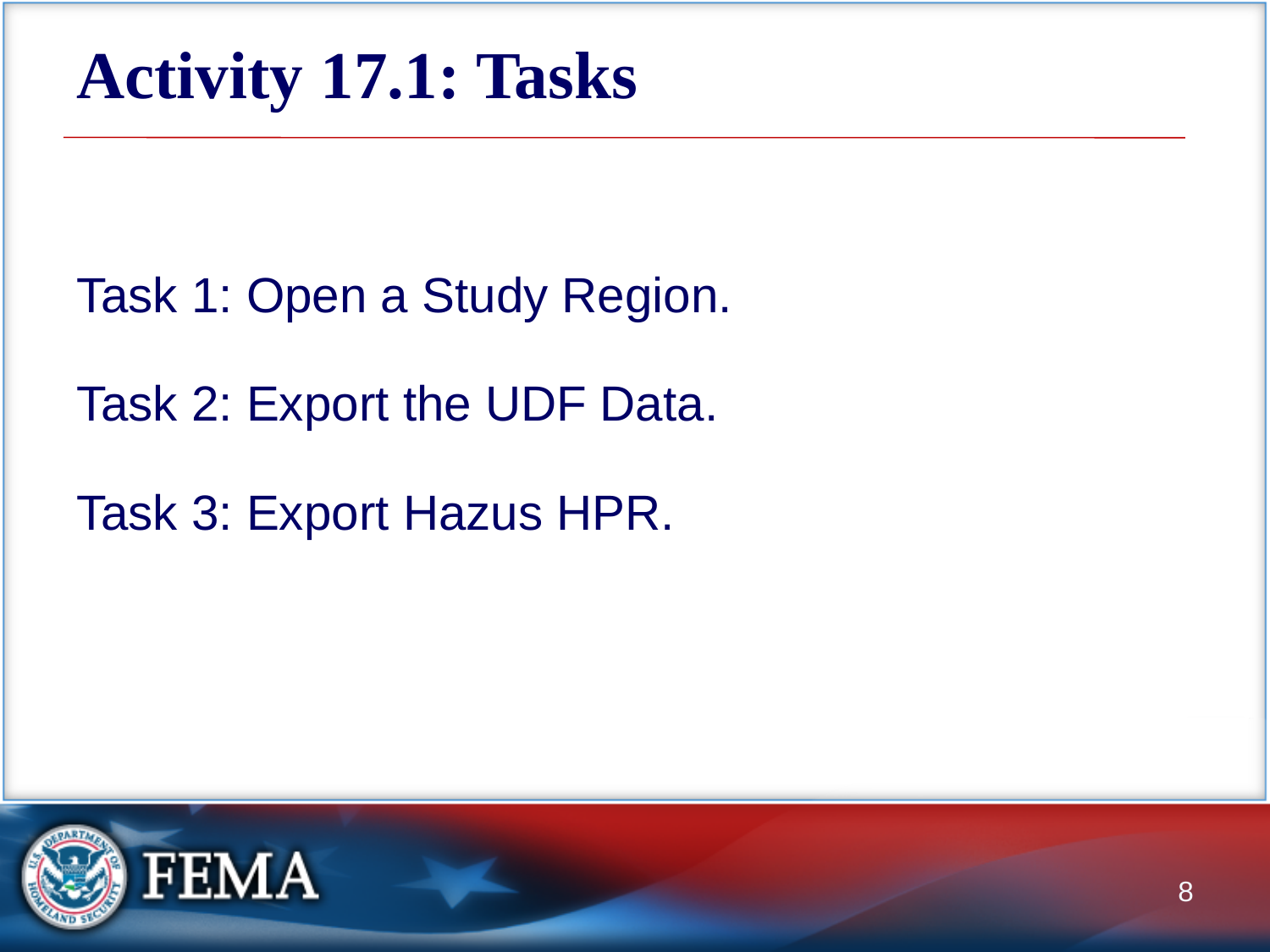

# Activity 17.1: Tasks

Task 1: Open a Study Region.
Task 2: Export the UDF Data.
Task 3: Export Hazus HPR.
8